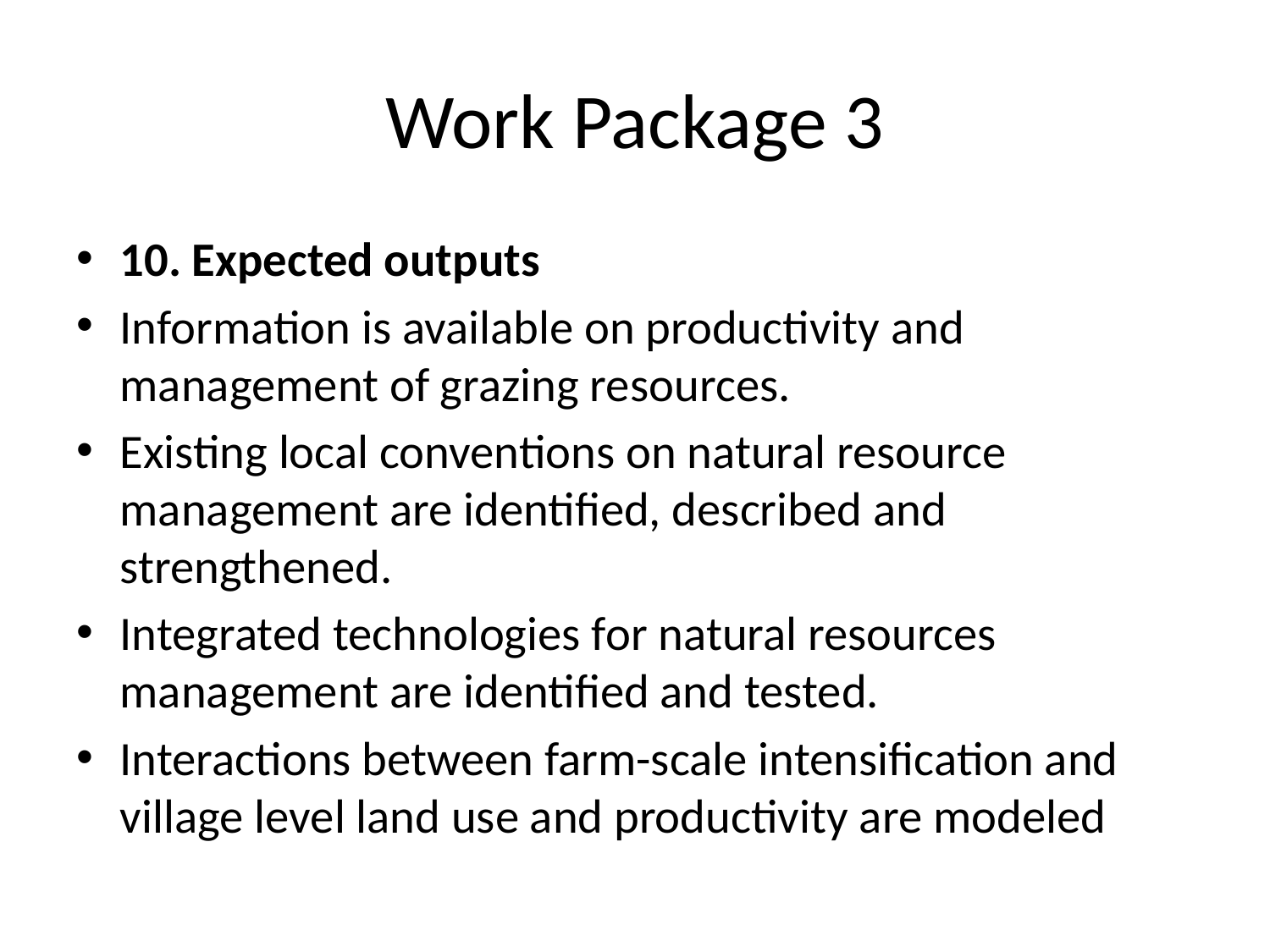

# Work Package 3
10. Expected outputs
Information is available on productivity and management of grazing resources.
Existing local conventions on natural resource management are identified, described and strengthened.
Integrated technologies for natural resources management are identified and tested.
Interactions between farm-scale intensification and village level land use and productivity are modeled